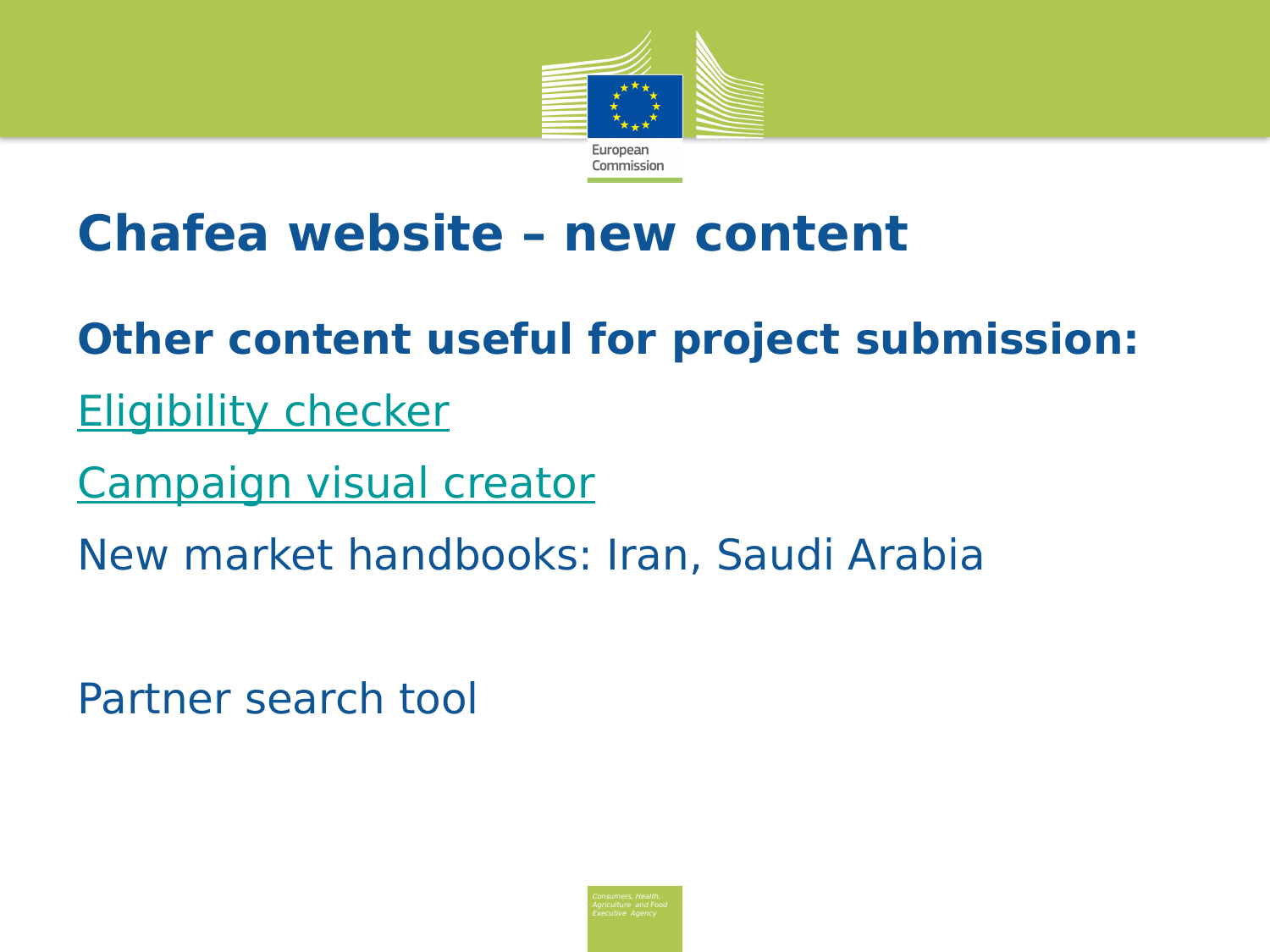

# Chafea website – new content
Other content useful for project submission:
Eligibility checker
Campaign visual creator
New market handbooks: Iran, Saudi Arabia

Partner search tool